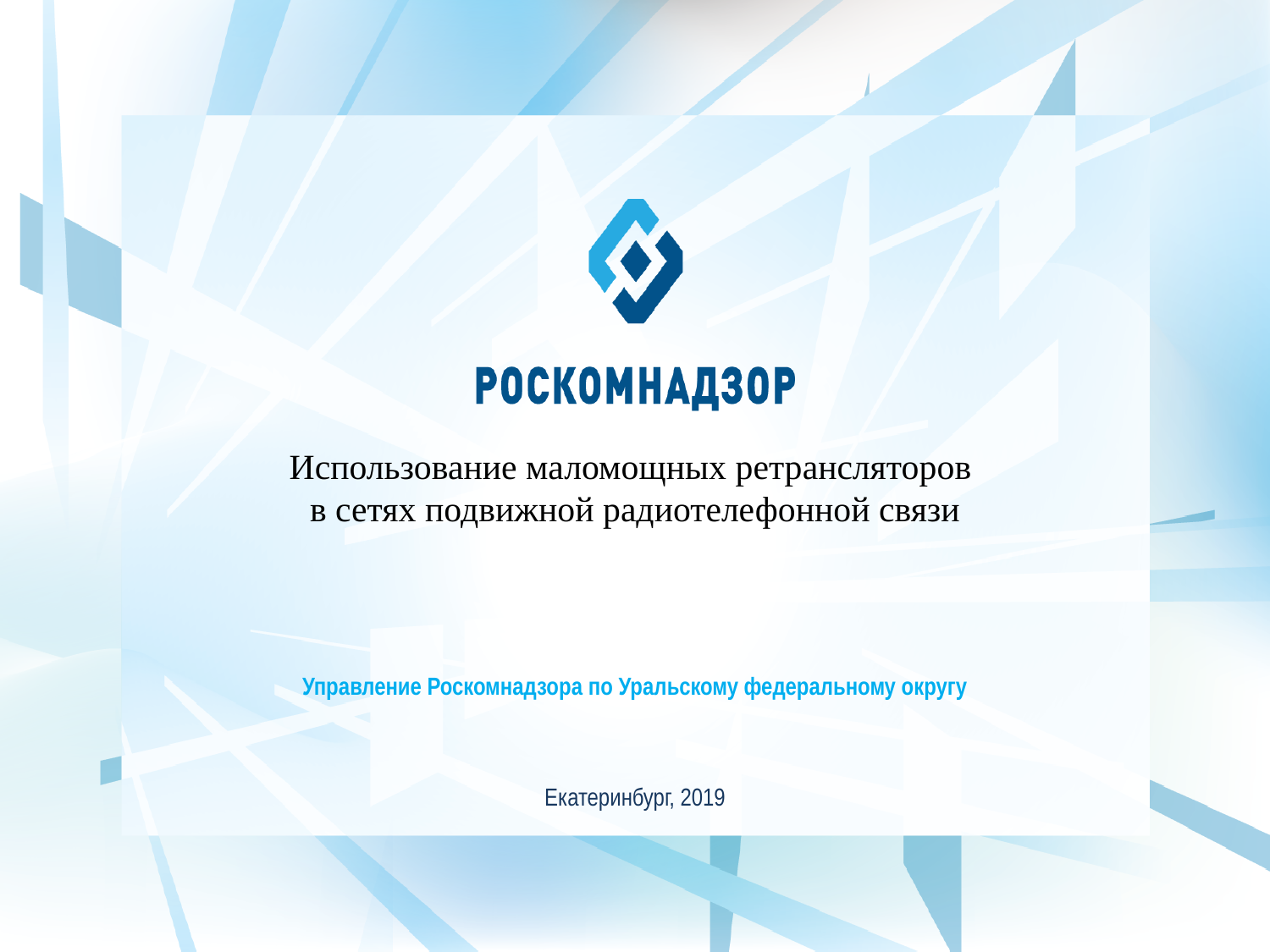

Использование маломощных ретрансляторов
в сетях подвижной радиотелефонной связи
Управление Роскомнадзора по Уральскому федеральному округу
Екатеринбург, 2019